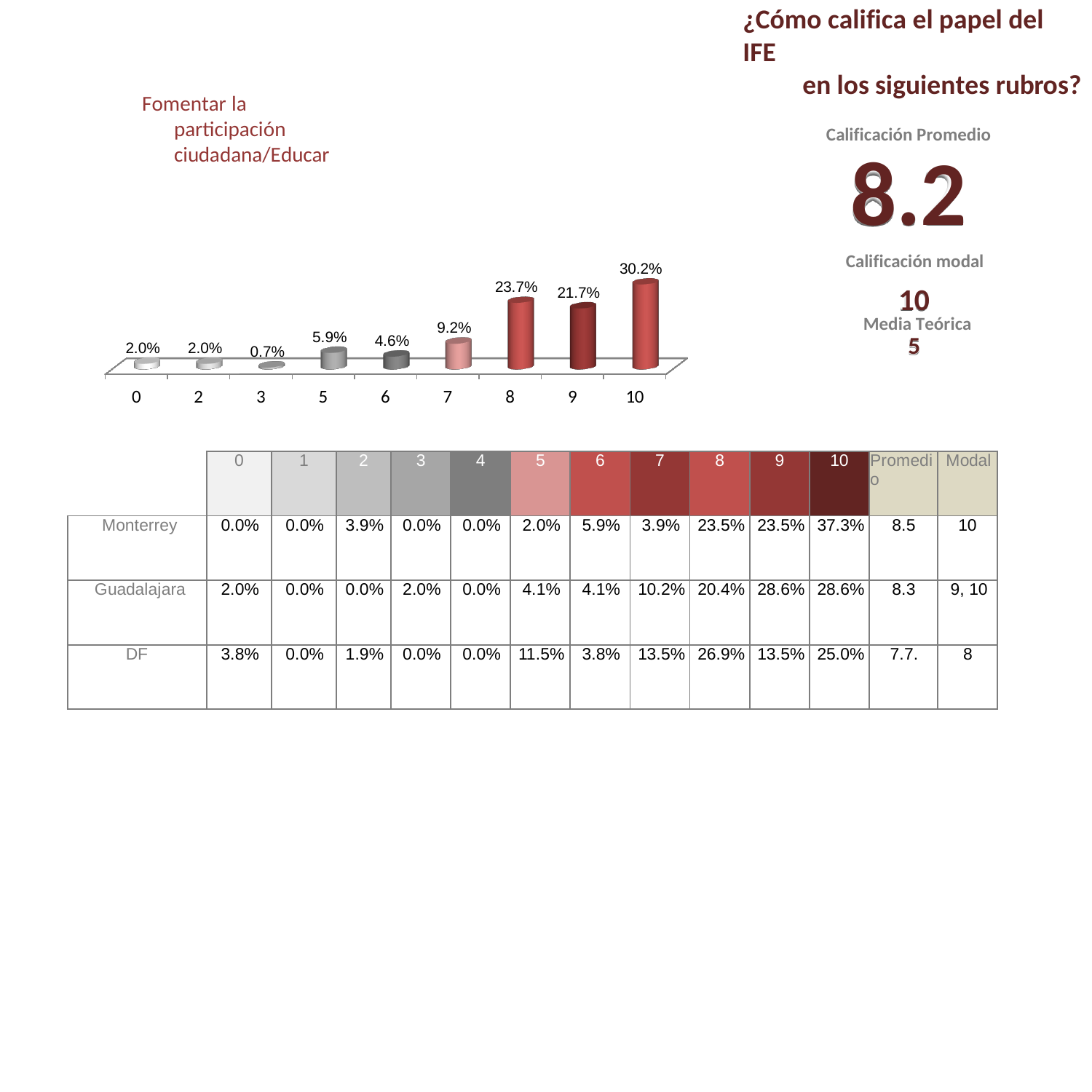

¿Cómo califica el papel del IFE
en los siguientes rubros?
Fomentar la participación ciudadana/Educar

Calificación Promedio
8.2
Calificación modal

10
Media Teórica
5

30.2%

23.7%
21.7%
9.2%

5.9%
4.6%
2.0%
2.0%
0.7%

0
2
3
5
6
7
8
9
10
|  | 0 | 1 | 2 | 3 | 4 | 5 | 6 | 7 | 8 | 9 | 10 | Promedio | Modal |
| --- | --- | --- | --- | --- | --- | --- | --- | --- | --- | --- | --- | --- | --- |
| Monterrey | 0.0% | 0.0% | 3.9% | 0.0% | 0.0% | 2.0% | 5.9% | 3.9% | 23.5% | 23.5% | 37.3% | 8.5 | 10 |
| Guadalajara | 2.0% | 0.0% | 0.0% | 2.0% | 0.0% | 4.1% | 4.1% | 10.2% | 20.4% | 28.6% | 28.6% | 8.3 | 9, 10 |
| DF | 3.8% | 0.0% | 1.9% | 0.0% | 0.0% | 11.5% | 3.8% | 13.5% | 26.9% | 13.5% | 25.0% | 7.7. | 8 |